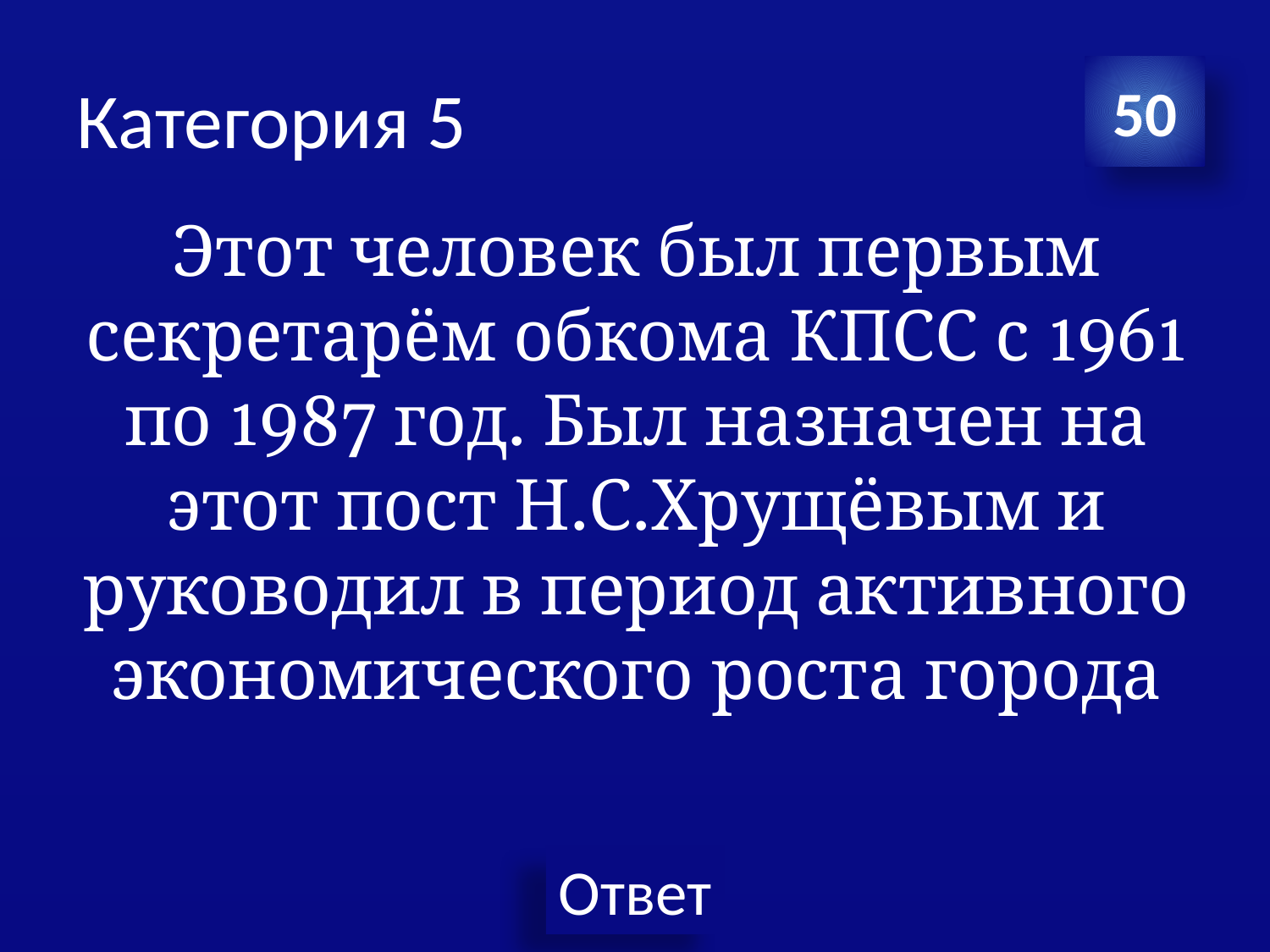

# Категория 5
50
Этот человек был первым секретарём обкома КПСС с 1961 по 1987 год. Был назначен на этот пост Н.С.Хрущёвым и руководил в период активного экономического роста города